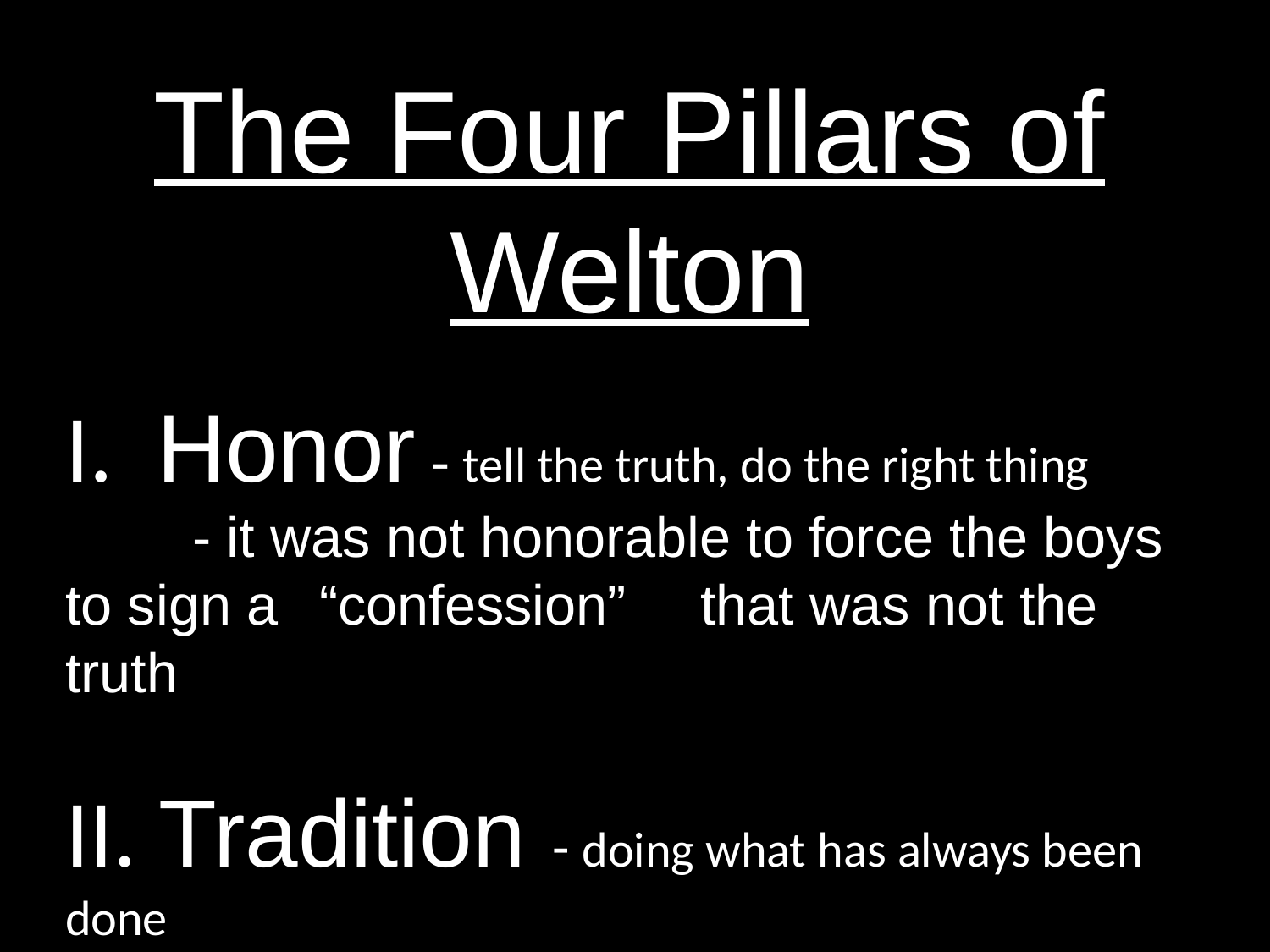

The Four Pillars of Welton

I.  Honor - tell the truth, do the right thing
	- it was not honorable to force the boys to sign a 	“confession” 	that was not the truth

II. Tradition - doing what has always been done
	-the traditional methods of teaching were not the best 	for  the students-traditions that are hurtful are not 	honorable or excellent